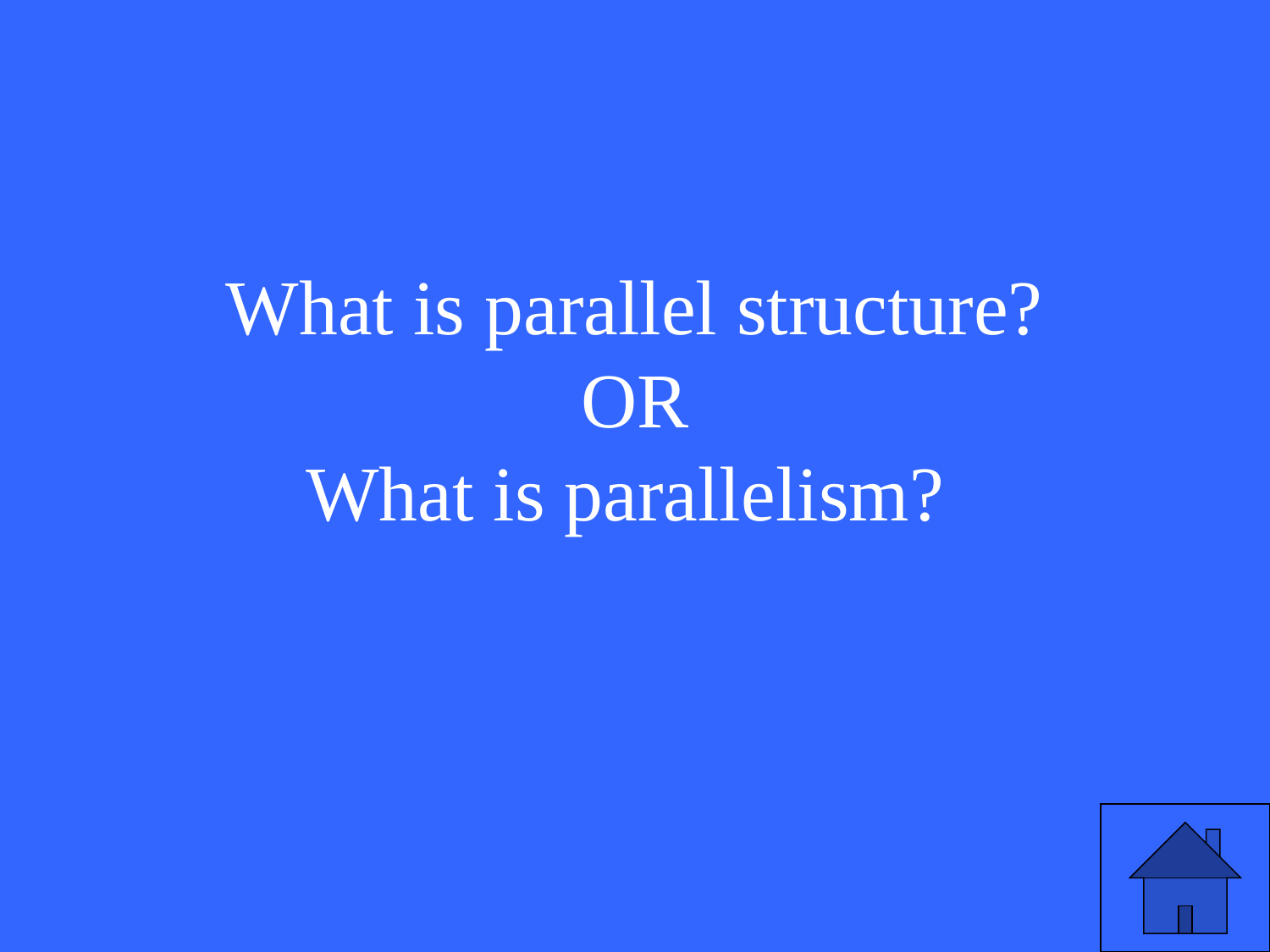

# What is parallel structure? OR What is parallelism?